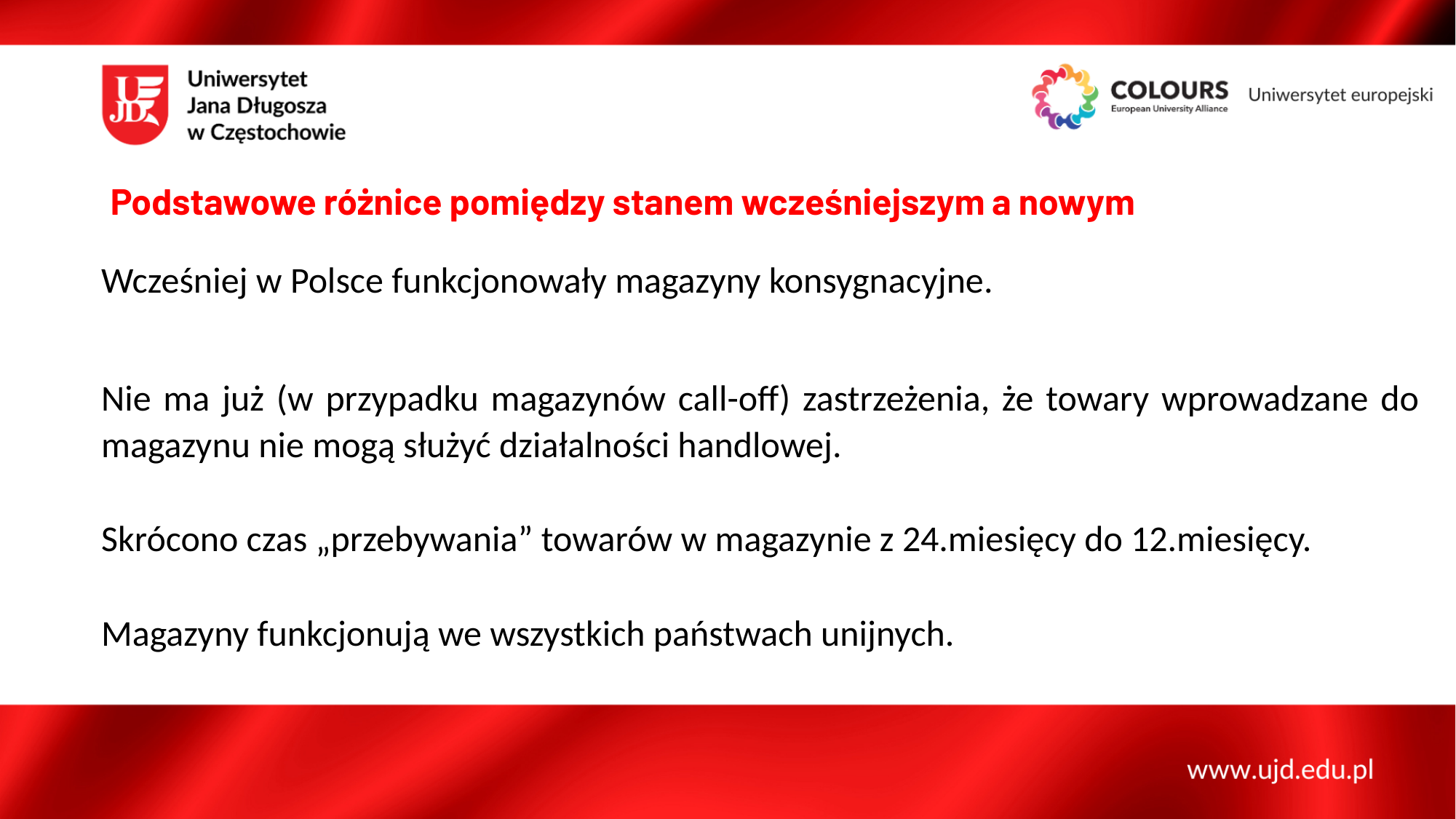

Podstawowe różnice pomiędzy stanem wcześniejszym a nowym
Wcześniej w Polsce funkcjonowały magazyny konsygnacyjne.

Nie ma już (w przypadku magazynów call-off) zastrzeżenia, że towary wprowadzane do magazynu nie mogą służyć działalności handlowej.

Skrócono czas „przebywania” towarów w magazynie z 24.miesięcy do 12.miesięcy.

Magazyny funkcjonują we wszystkich państwach unijnych.